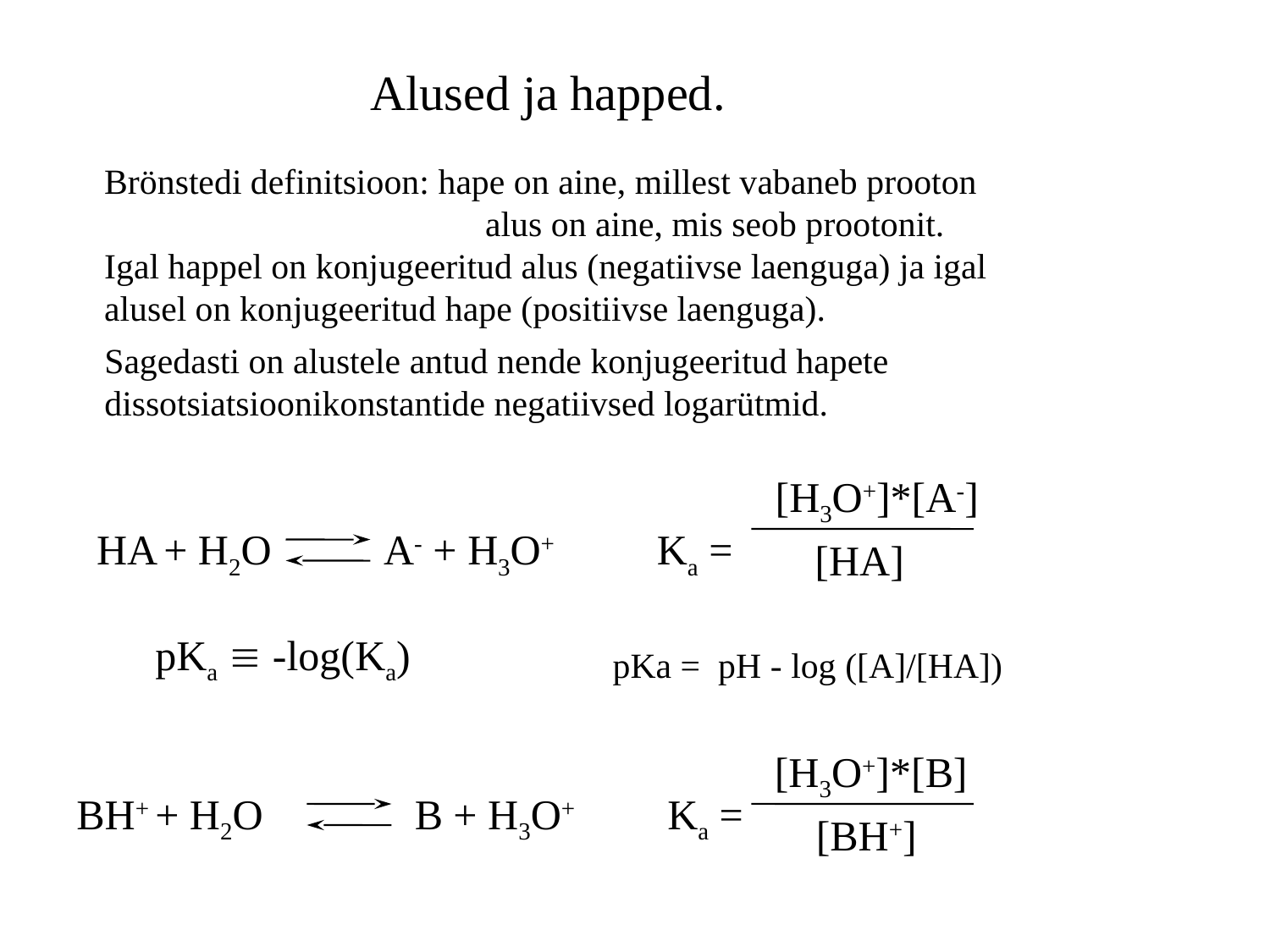

Alused ja happed.
Brönstedi definitsioon: hape on aine, millest vabaneb prooton
			alus on aine, mis seob prootonit.
Igal happel on konjugeeritud alus (negatiivse laenguga) ja igal
alusel on konjugeeritud hape (positiivse laenguga).
Sagedasti on alustele antud nende konjugeeritud hapete
dissotsiatsioonikonstantide negatiivsed logarütmid.
[H3O+]*[A-]
HA + H2O
A- + H3O+
Ka =
[HA]

pKa ≡ -log(Ka)
pKa =  pH - log ([A]/[HA])
[H3O+]*[B]
BH+ + H2O
B + H3O+
Ka =
[BH+]